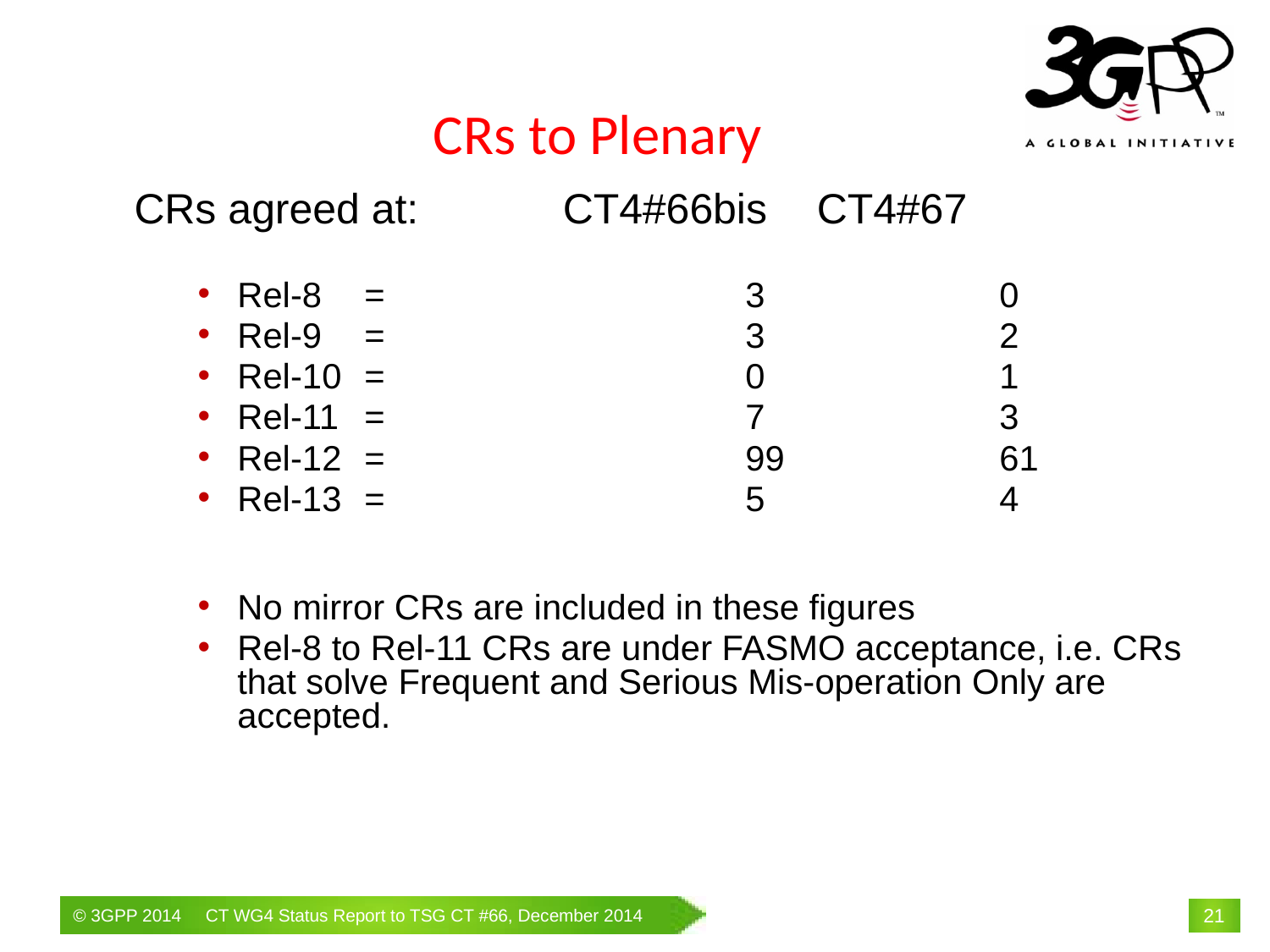

# CRs to Plenary
CRs agreed at:		CT4#66bis	CT4#67

Rel-8	=			3		0
Rel-9	=			3		2
Rel-10	=			0		1
Rel-11	=			7		3
Rel-12	=			99		61
Rel-13	=			5		4

No mirror CRs are included in these figures
Rel-8 to Rel-11 CRs are under FASMO acceptance, i.e. CRs that solve Frequent and Serious Mis-operation Only are accepted.